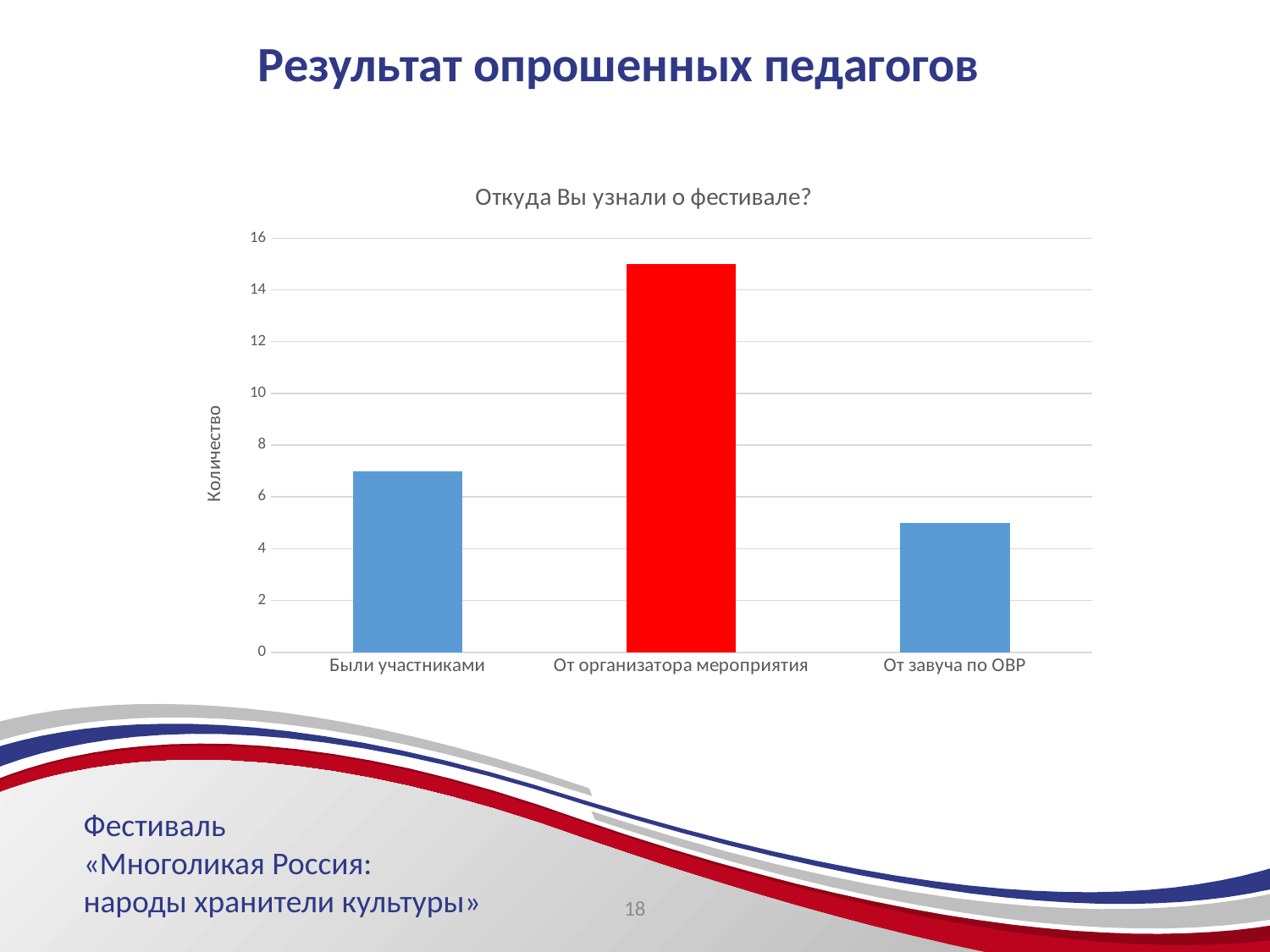

# Результат опрошенных педагогов

### Chart: Откуда Вы узнали о фестивале?

| Category |  |
|---|---|
| Были участниками | 7.0 |
| От организатора мероприятия | 15.0 |
| От завуча по ОВР | 5.0 |
Фестиваль
«Многоликая Россия:
народы хранители культуры»
18